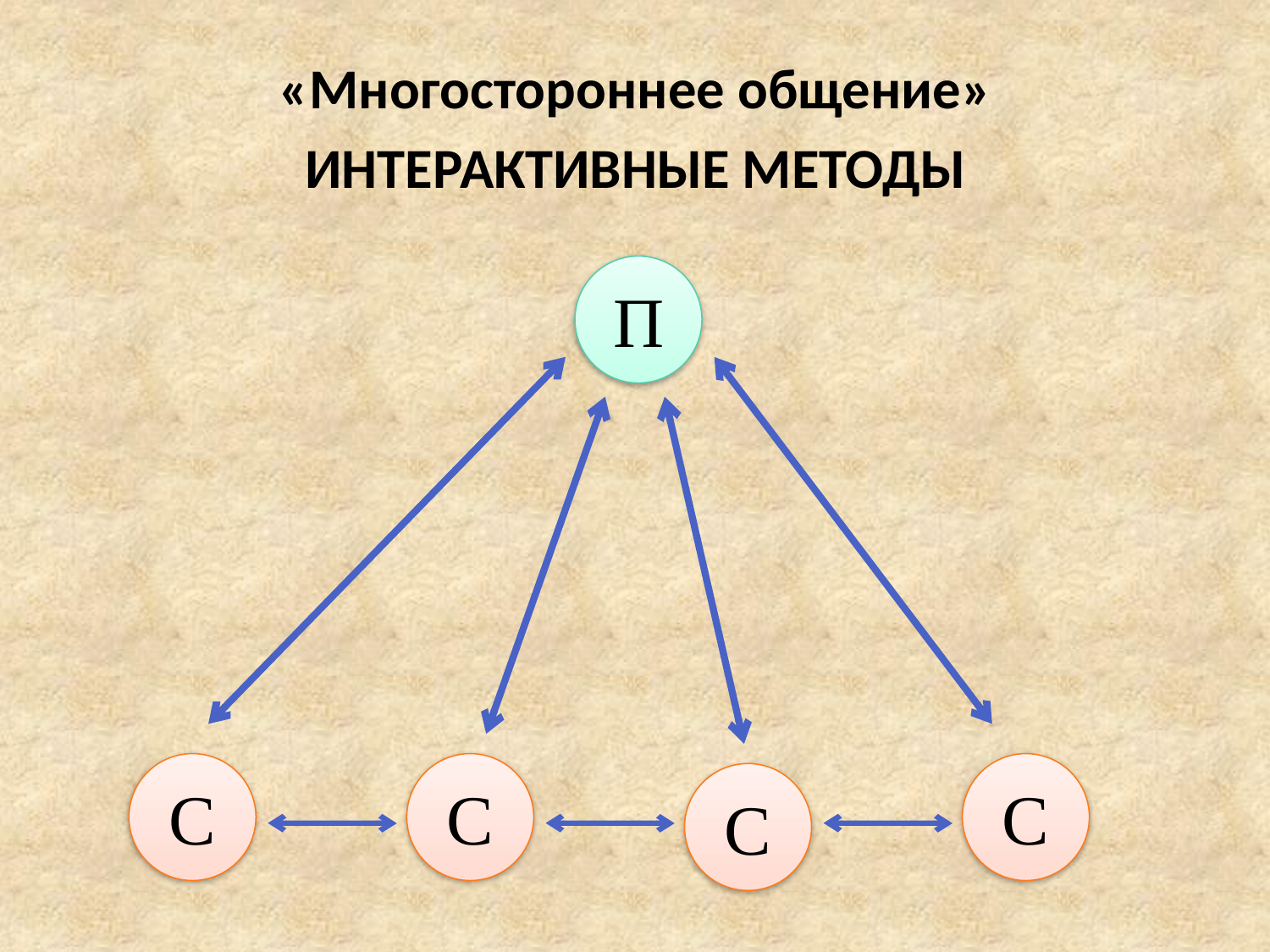

«Многостороннее общение»
ИНТЕРАКТИВНЫЕ МЕТОДЫ

П
С
С
С
С